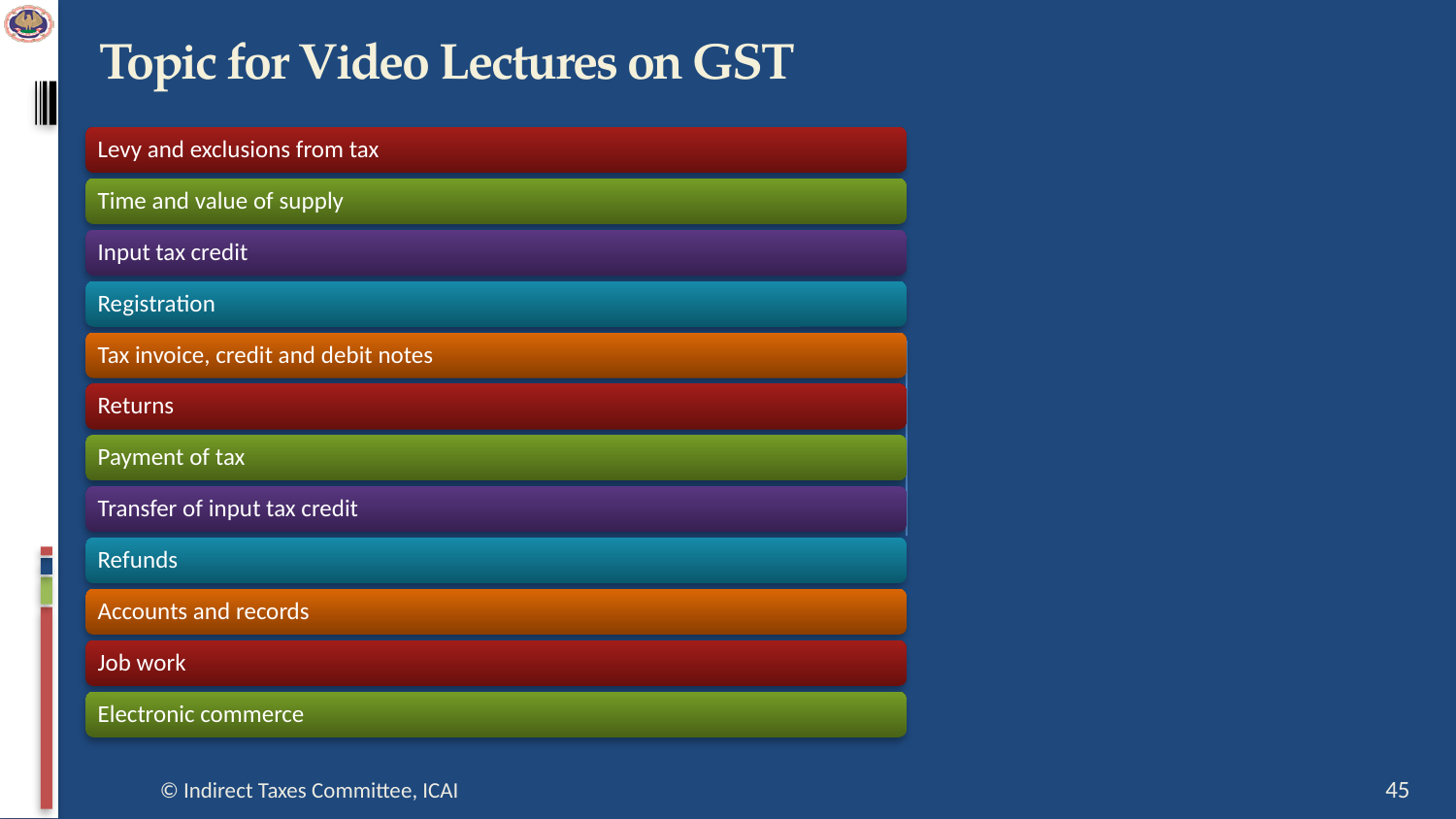

# Topic for Video Lectures on GST
Levy and exclusions from tax
Time and value of supply
Input tax credit
Registration
Tax invoice, credit and debit notes
Returns
Payment of tax
Transfer of input tax credit
Refunds
Accounts and records
Job work
Electronic commerce
© Indirect Taxes Committee, ICAI
45